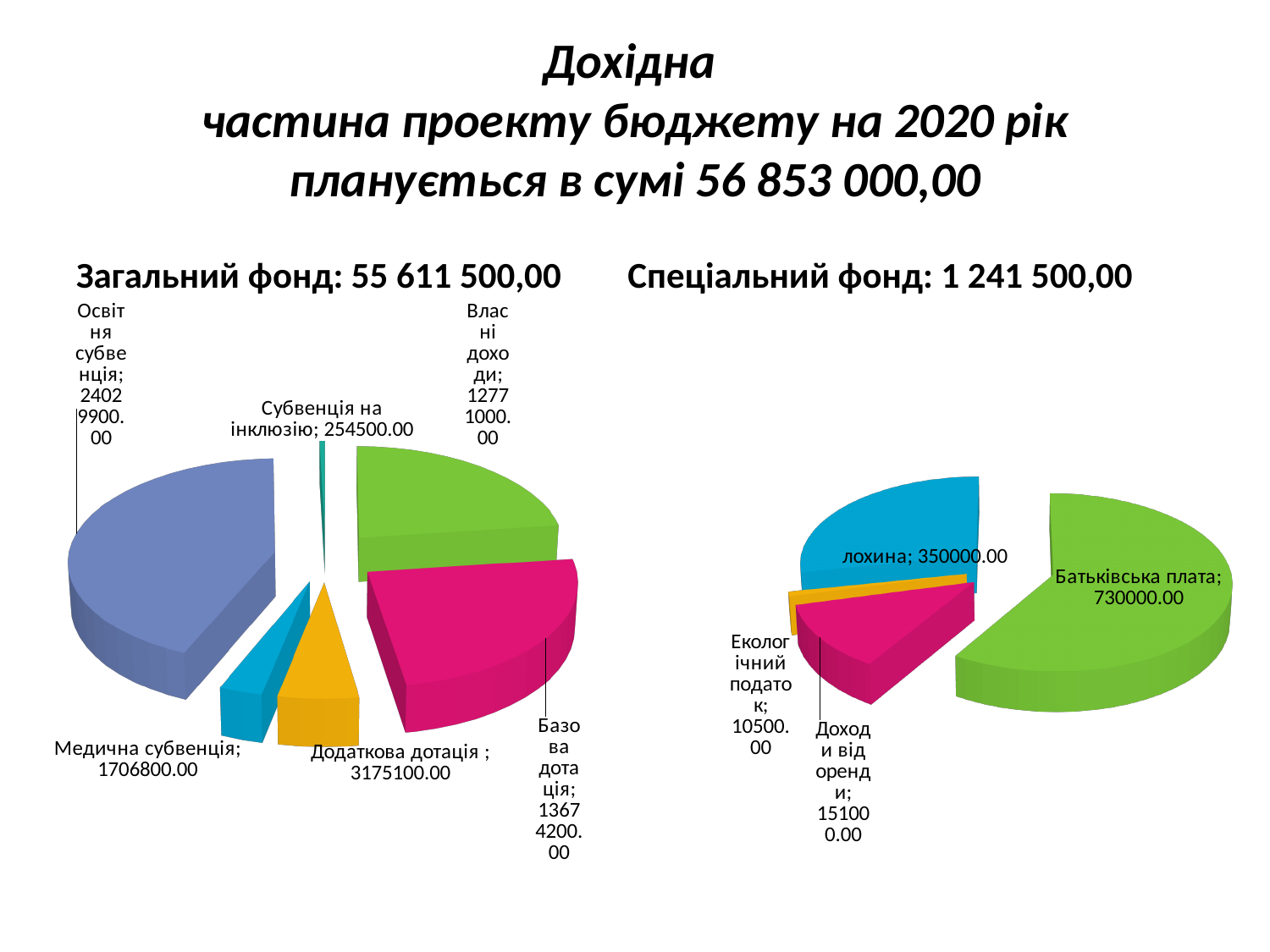

# Дохідна частина проекту бюджету на 2020 рік планується в сумі 56 853 000,00
Загальний фонд: 55 611 500,00
Спеціальний фонд: 1 241 500,00

[unsupported chart]

[unsupported chart]